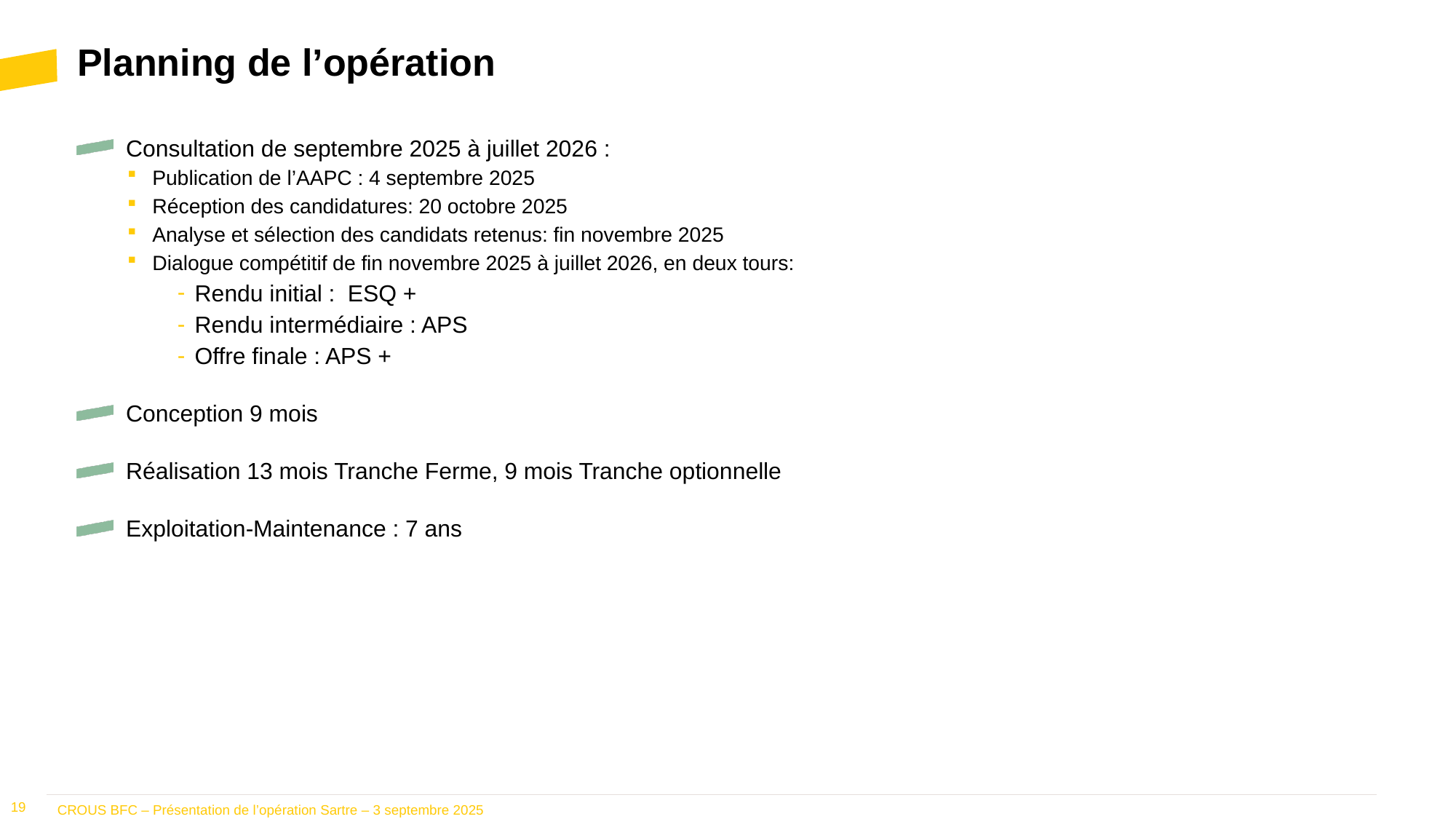

# Planning de l’opération
Consultation de septembre 2025 à juillet 2026 :
Publication de l’AAPC : 4 septembre 2025
Réception des candidatures: 20 octobre 2025
Analyse et sélection des candidats retenus: fin novembre 2025
Dialogue compétitif de fin novembre 2025 à juillet 2026, en deux tours:
Rendu initial :  ESQ +
Rendu intermédiaire : APS
Offre finale : APS +

Conception 9 mois

Réalisation 13 mois Tranche Ferme, 9 mois Tranche optionnelle

Exploitation-Maintenance : 7 ans